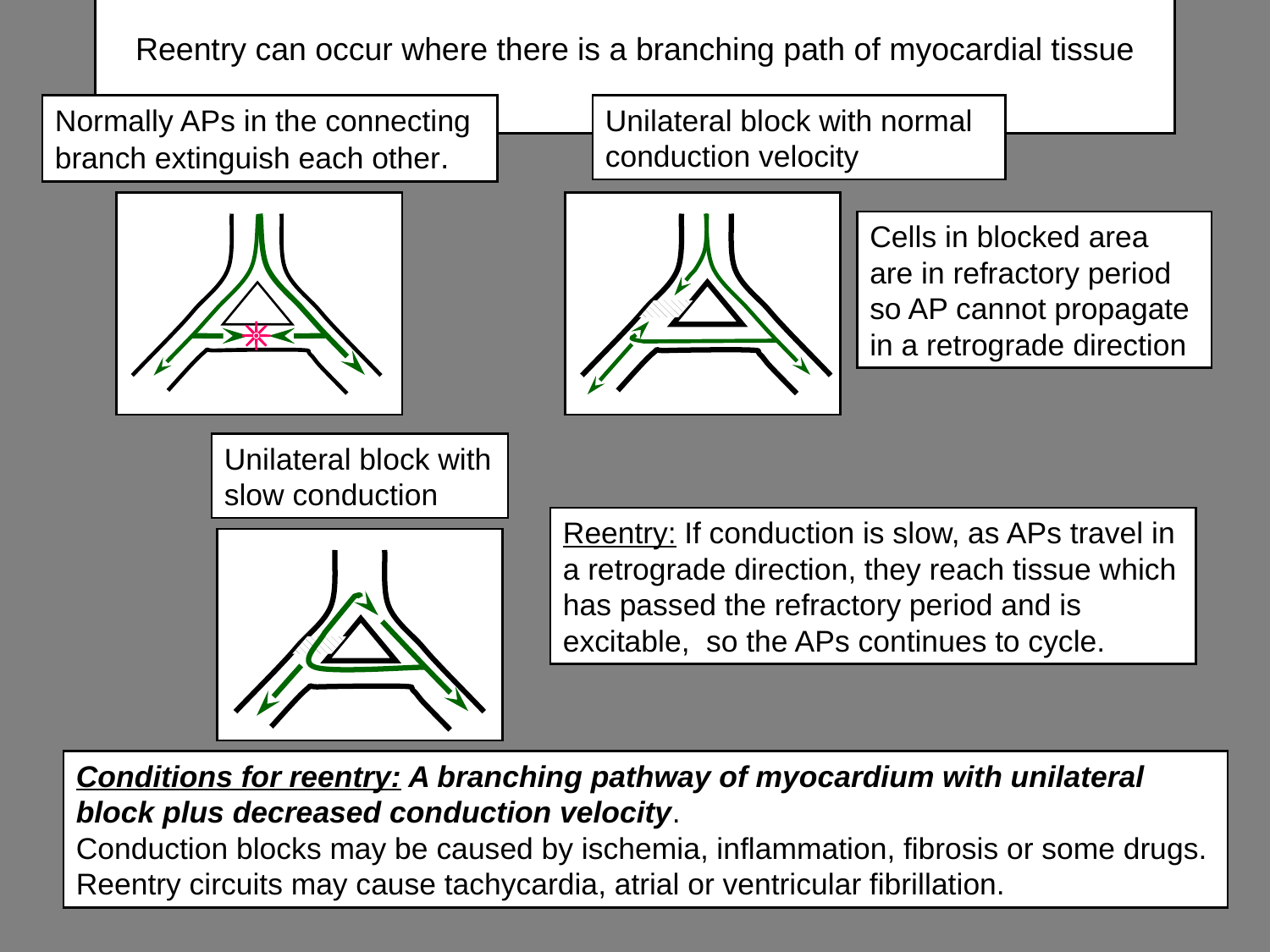

# Reentry can occur where there is a branching path of myocardial tissue
Normally APs in the connecting branch extinguish each other.
Unilateral block with normal conduction velocity

Cells in blocked area are in refractory period so AP cannot propagate in a retrograde direction

Unilateral block with slow conduction
Reentry: If conduction is slow, as APs travel in a retrograde direction, they reach tissue which has passed the refractory period and is excitable,  so the APs continues to cycle.

Conditions for reentry: A branching pathway of myocardium with unilateral block plus decreased conduction velocity.
Conduction blocks may be caused by ischemia, inflammation, fibrosis or some drugs.
Reentry circuits may cause tachycardia, atrial or ventricular fibrillation.